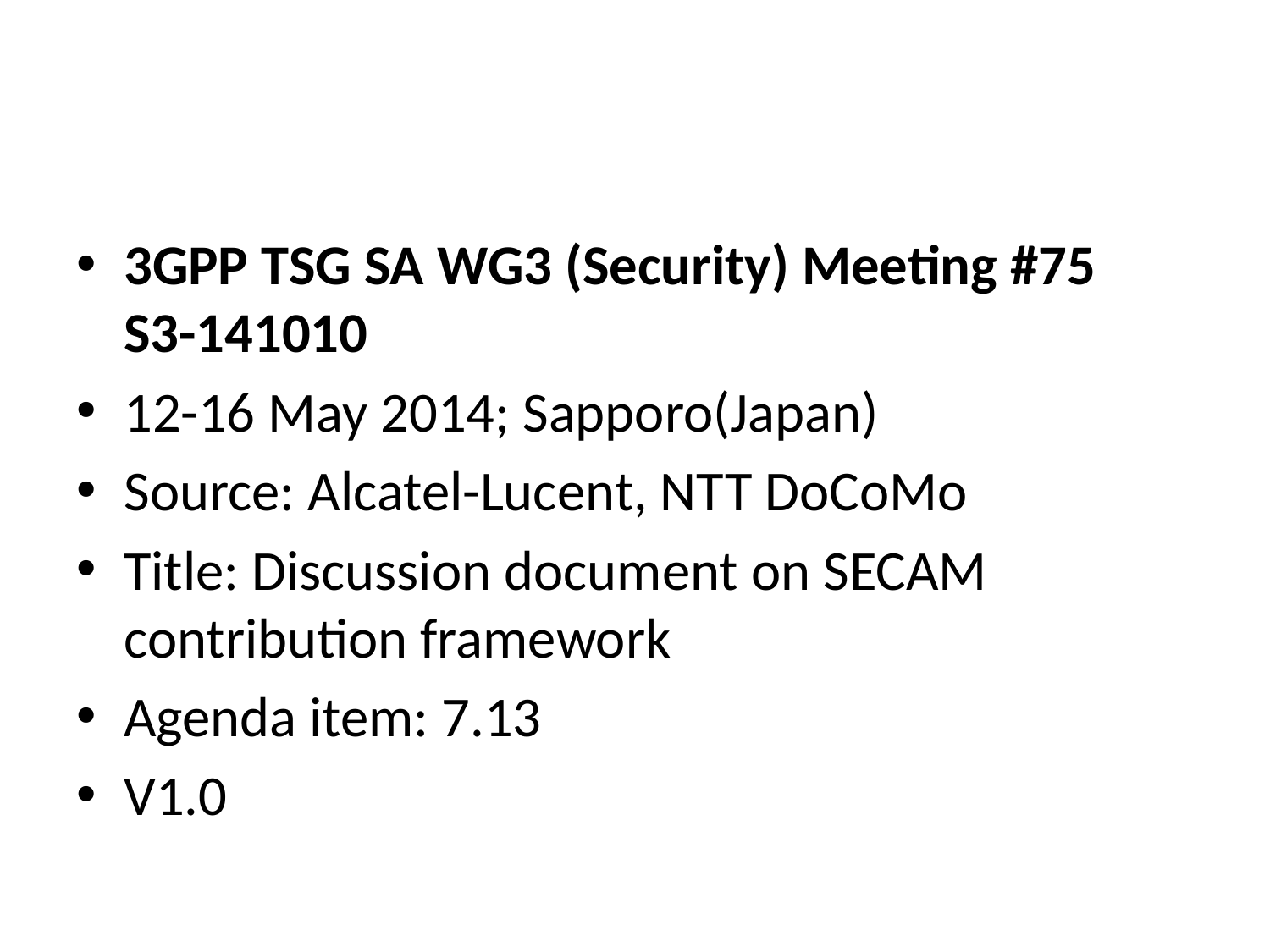

#
3GPP TSG SA WG3 (Security) Meeting #75	S3-141010
12-16 May 2014; Sapporo(Japan)
Source: Alcatel-Lucent, NTT DoCoMo
Title: Discussion document on SECAM contribution framework
Agenda item: 7.13
V1.0